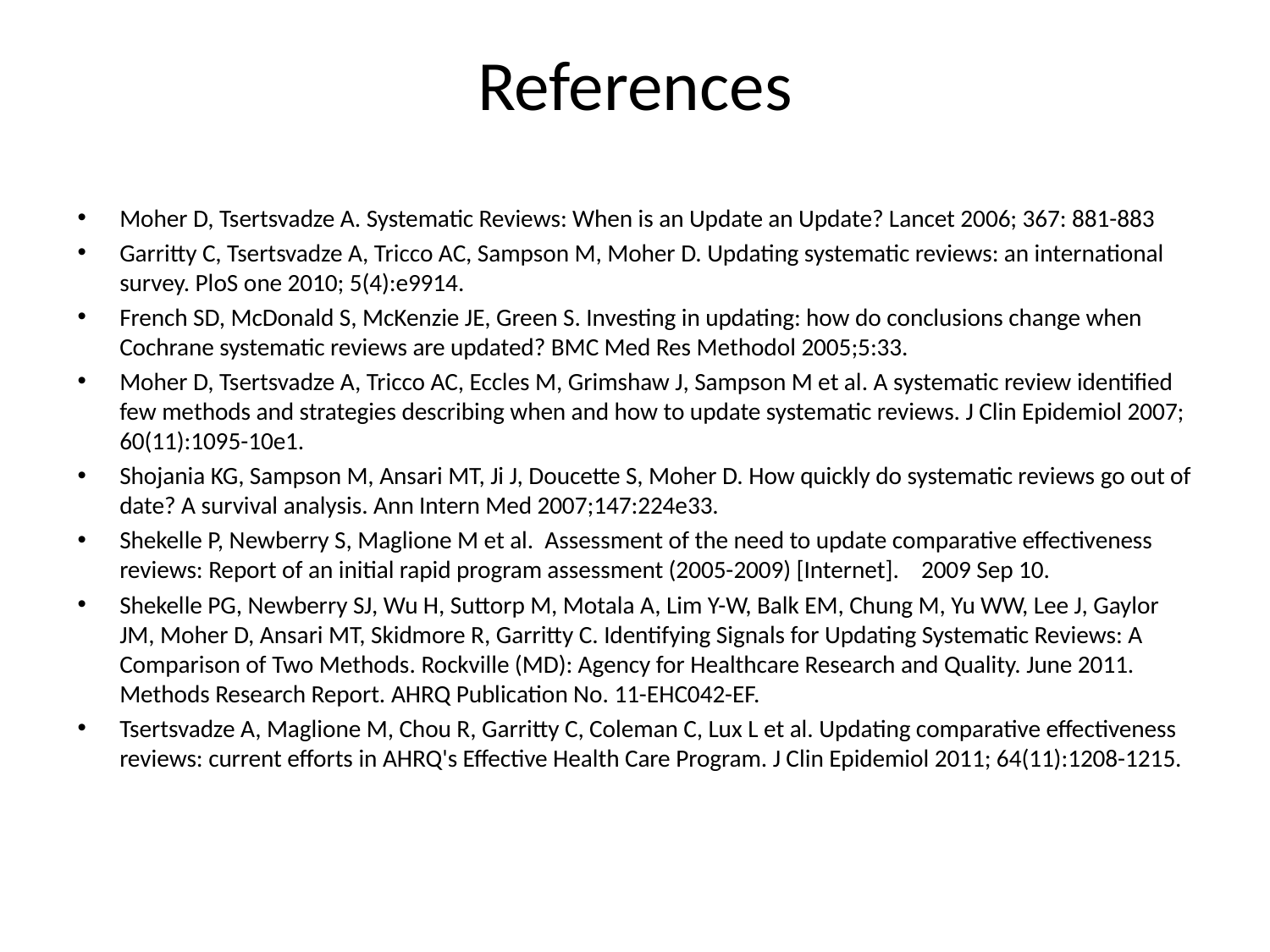

# References

Moher D, Tsertsvadze A. Systematic Reviews: When is an Update an Update? Lancet 2006; 367: 881-883
Garritty C, Tsertsvadze A, Tricco AC, Sampson M, Moher D. Updating systematic reviews: an international survey. PloS one 2010; 5(4):e9914.
French SD, McDonald S, McKenzie JE, Green S. Investing in updating: how do conclusions change when Cochrane systematic reviews are updated? BMC Med Res Methodol 2005;5:33.
Moher D, Tsertsvadze A, Tricco AC, Eccles M, Grimshaw J, Sampson M et al. A systematic review identified few methods and strategies describing when and how to update systematic reviews. J Clin Epidemiol 2007; 60(11):1095-10e1.
Shojania KG, Sampson M, Ansari MT, Ji J, Doucette S, Moher D. How quickly do systematic reviews go out of date? A survival analysis. Ann Intern Med 2007;147:224e33.
Shekelle P, Newberry S, Maglione M et al.  Assessment of the need to update comparative effectiveness reviews: Report of an initial rapid program assessment (2005-2009) [Internet].    2009 Sep 10.
Shekelle PG, Newberry SJ, Wu H, Suttorp M, Motala A, Lim Y-W, Balk EM, Chung M, Yu WW, Lee J, Gaylor JM, Moher D, Ansari MT, Skidmore R, Garritty C. Identifying Signals for Updating Systematic Reviews: A Comparison of Two Methods. Rockville (MD): Agency for Healthcare Research and Quality. June 2011. Methods Research Report. AHRQ Publication No. 11-EHC042-EF.
Tsertsvadze A, Maglione M, Chou R, Garritty C, Coleman C, Lux L et al. Updating comparative effectiveness reviews: current efforts in AHRQ's Effective Health Care Program. J Clin Epidemiol 2011; 64(11):1208-1215.